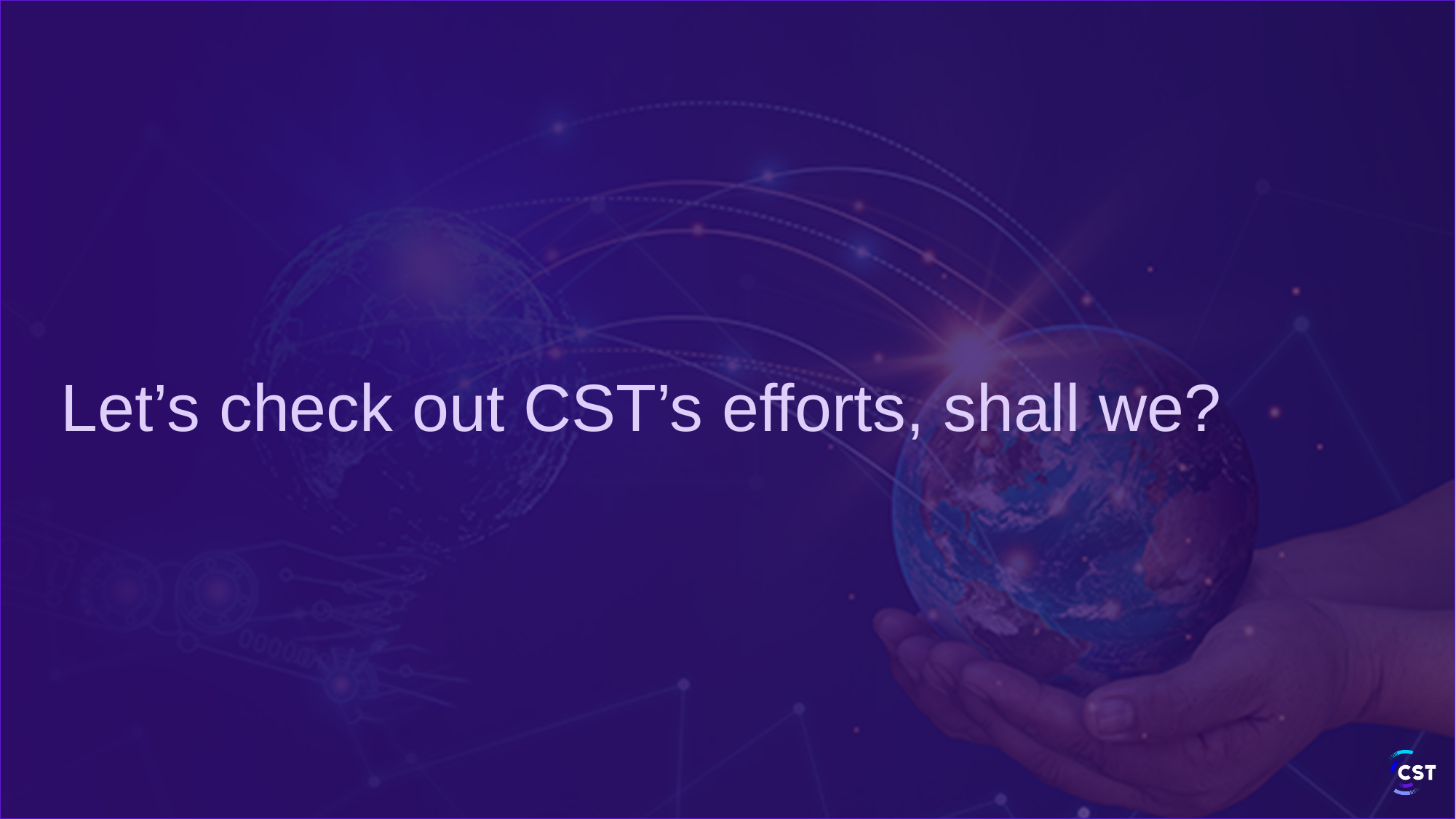

# Let’s check out CST’s efforts, shall we?